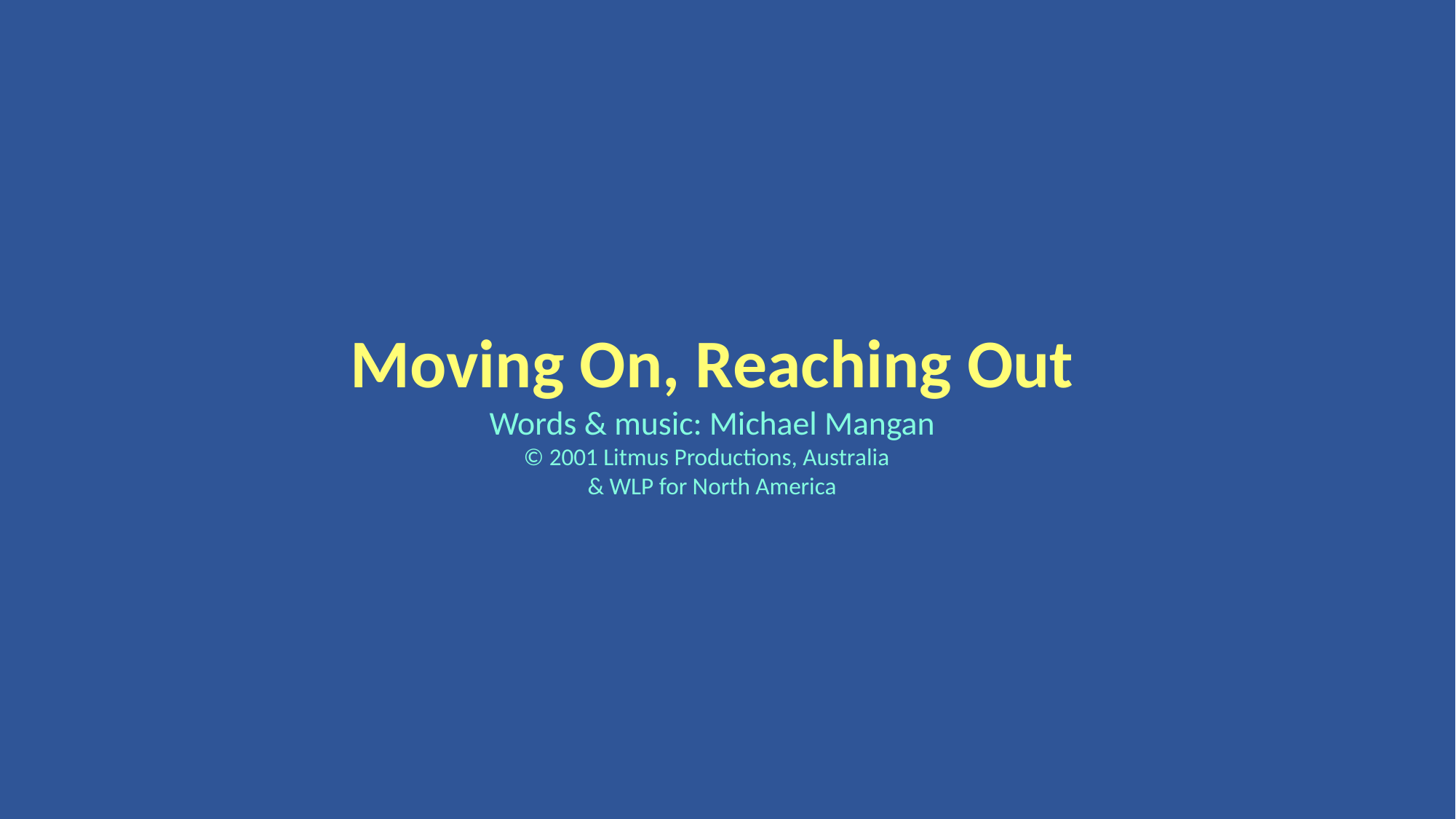

Moving On, Reaching Out
Words & music: Michael Mangan
© 2001 Litmus Productions, Australia
& WLP for North America